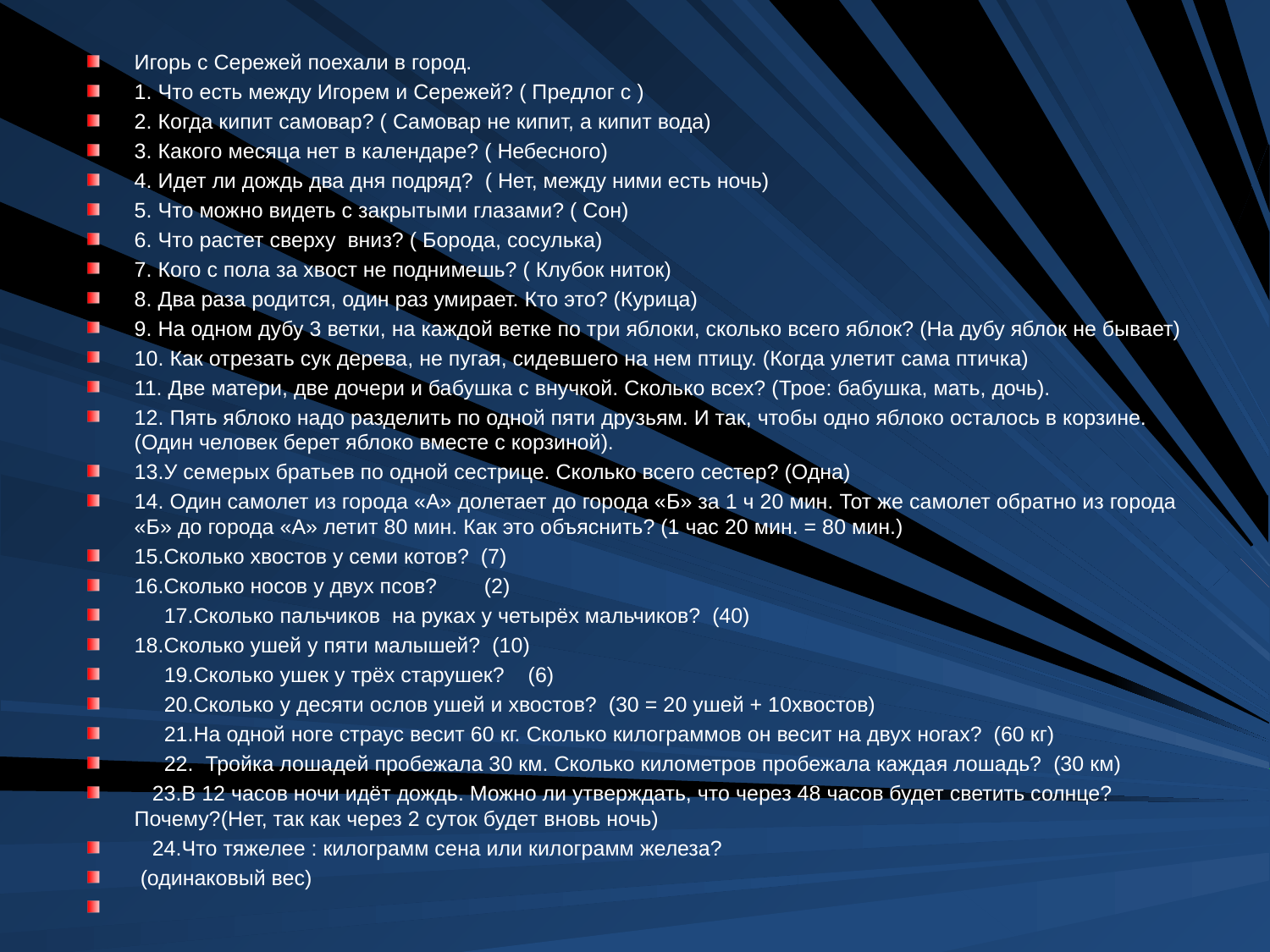

#
Игорь с Сережей поехали в город.
1. Что есть между Игорем и Сережей? ( Предлог с )
2. Когда кипит самовар? ( Самовар не кипит, а кипит вода)
3. Какого месяца нет в календаре? ( Небесного)
4. Идет ли дождь два дня подряд?  ( Нет, между ними есть ночь)
5. Что можно видеть с закрытыми глазами? ( Сон)
6. Что растет сверху  вниз? ( Борода, сосулька)
7. Кого с пола за хвост не поднимешь? ( Клубок ниток)
8. Два раза родится, один раз умирает. Кто это? (Курица)
9. На одном дубу 3 ветки, на каждой ветке по три яблоки, сколько всего яблок? (На дубу яблок не бывает)
10. Как отрезать сук дерева, не пугая, сидевшего на нем птицу. (Когда улетит сама птичка)
11. Две матери, две дочери и бабушка с внучкой. Сколько всех? (Трое: бабушка, мать, дочь).
12. Пять яблоко надо разделить по одной пяти друзьям. И так, чтобы одно яблоко осталось в корзине. (Один человек берет яблоко вместе с корзиной).
13.У семерых братьев по одной сестрице. Сколько всего сестер? (Одна)
14. Один самолет из города «А» долетает до города «Б» за 1 ч 20 мин. Тот же самолет обратно из города «Б» до города «А» летит 80 мин. Как это объяснить? (1 час 20 мин. = 80 мин.)
15.Сколько хвостов у семи котов?  (7)
16.Сколько носов у двух псов?        (2)
     17.Сколько пальчиков  на руках у четырёх мальчиков?  (40)
18.Сколько ушей у пяти малышей?  (10)
     19.Сколько ушек у трёх старушек?    (6)
     20.Сколько у десяти ослов ушей и хвостов?  (30 = 20 ушей + 10хвостов)
     21.На одной ноге страус весит 60 кг. Сколько килограммов он весит на двух ногах?  (60 кг)
     22.  Тройка лошадей пробежала 30 км. Сколько километров пробежала каждая лошадь?  (30 км)
   23.В 12 часов ночи идёт дождь. Можно ли утверждать, что через 48 часов будет светить солнце? Почему?(Нет, так как через 2 суток будет вновь ночь)
   24.Что тяжелее : килограмм сена или килограмм железа?
 (одинаковый вес)